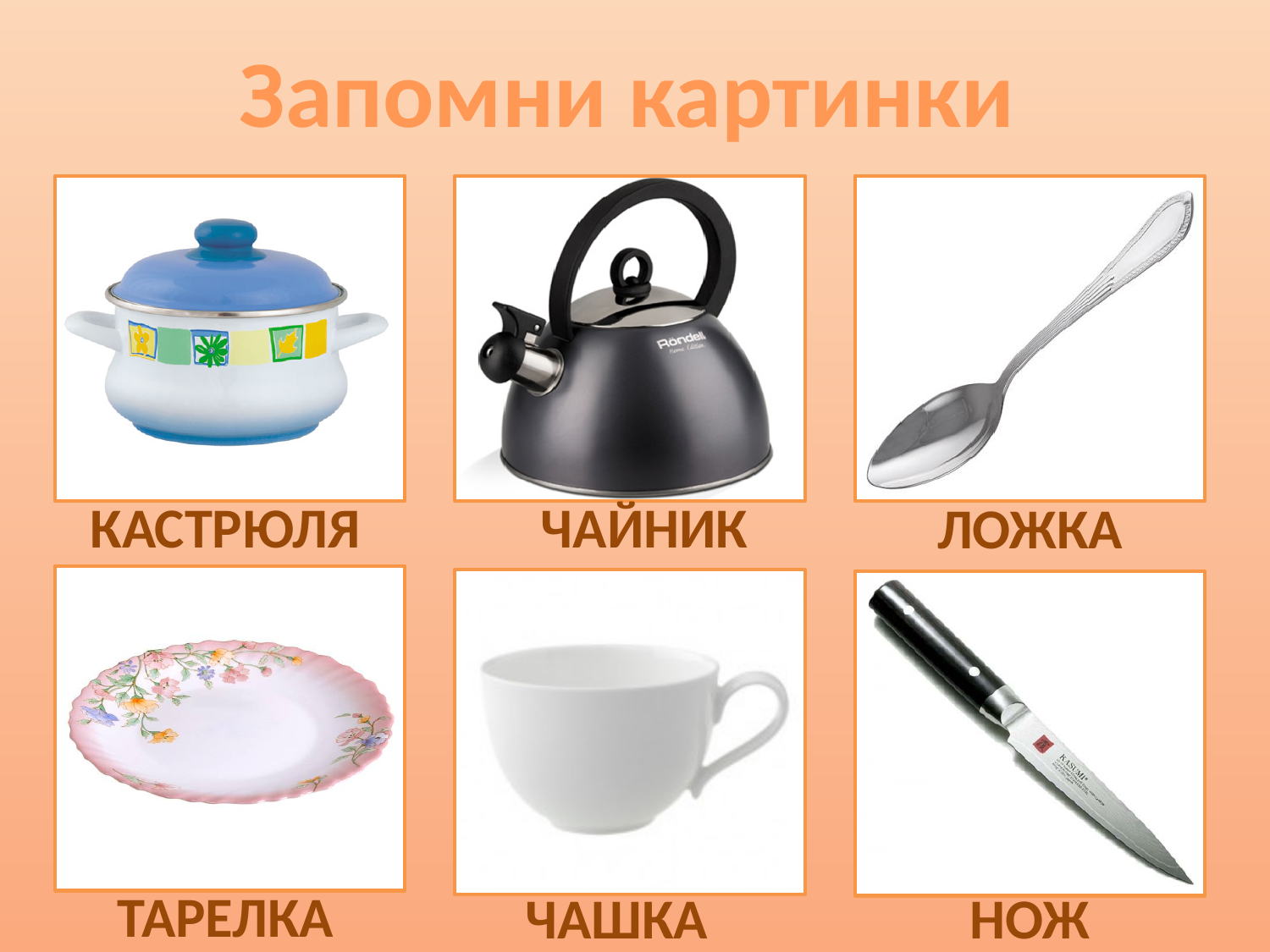

Запомни картинки

КАСТРЮЛЯ
ЧАЙНИК
ЛОЖКА

ТАРЕЛКА
ЧАШКА
НОЖ